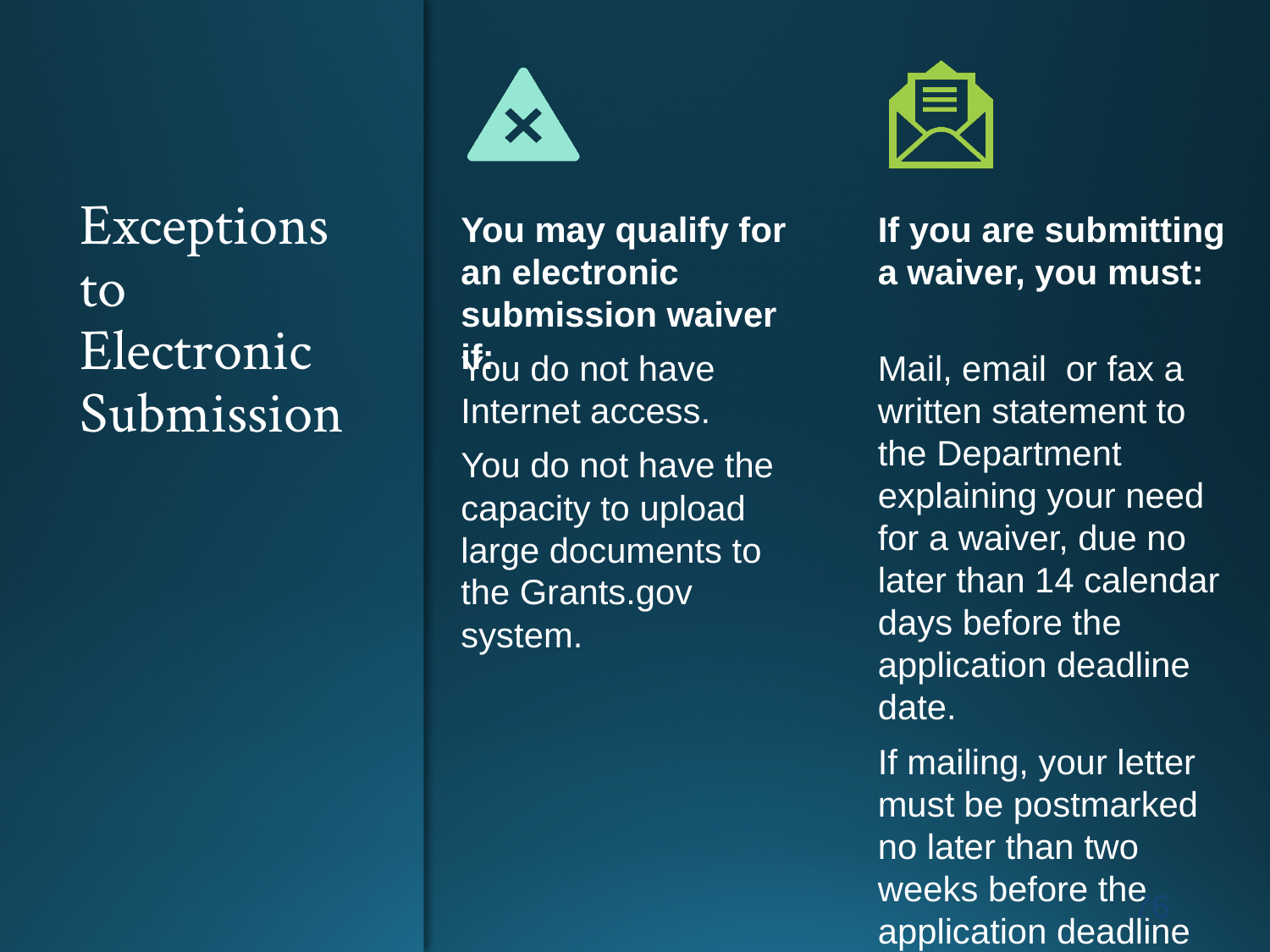

You may qualify for an electronic submission waiver if:
You do not have Internet access.
You do not have the capacity to upload large documents to the Grants.gov system.
If you are submitting a waiver, you must:
Mail, email  or fax a written statement to the Department explaining your need for a waiver, due no later than 14 calendar days before the application deadline date.
If mailing, your letter must be postmarked no later than two weeks before the application deadline date.
# Exceptions to Electronic Submission
76